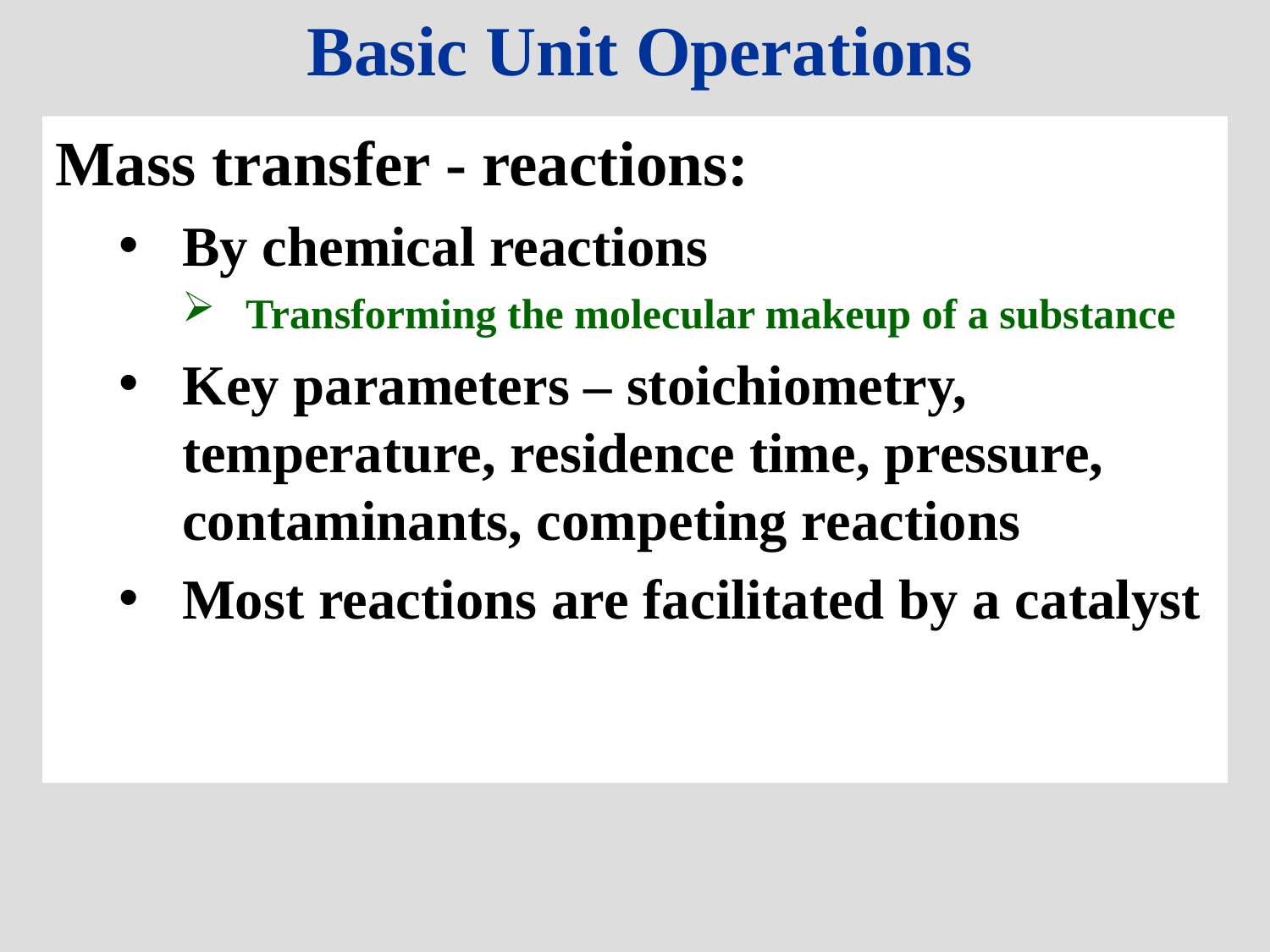

# Basic Unit Operations
Mass transfer - reactions:
By chemical reactions
Transforming the molecular makeup of a substance
Key parameters – stoichiometry, temperature, residence time, pressure, contaminants, competing reactions
Most reactions are facilitated by a catalyst